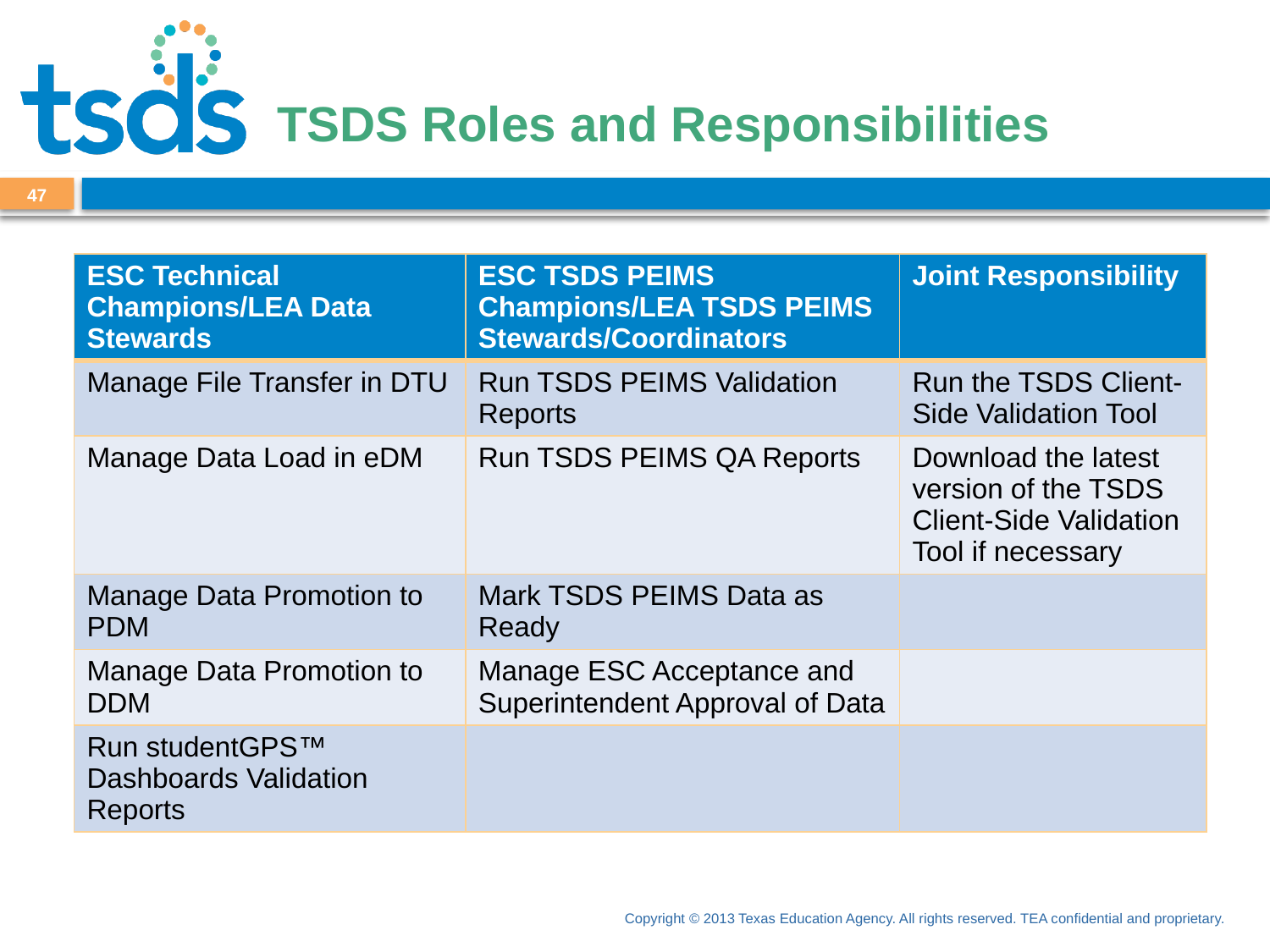

# TSDS Roles and Responsibilities
47
| ESC Technical Champions/LEA Data Stewards | ESC TSDS PEIMS Champions/LEA TSDS PEIMS Stewards/Coordinators | Joint Responsibility |
| --- | --- | --- |
| Manage File Transfer in DTU | Run TSDS PEIMS Validation Reports | Run the TSDS Client-Side Validation Tool |
| Manage Data Load in eDM | Run TSDS PEIMS QA Reports | Download the latest version of the TSDS Client-Side Validation Tool if necessary |
| Manage Data Promotion to PDM | Mark TSDS PEIMS Data as Ready |  |
| Manage Data Promotion to DDM | Manage ESC Acceptance and Superintendent Approval of Data |  |
| Run studentGPS™ Dashboards Validation Reports |  |  |